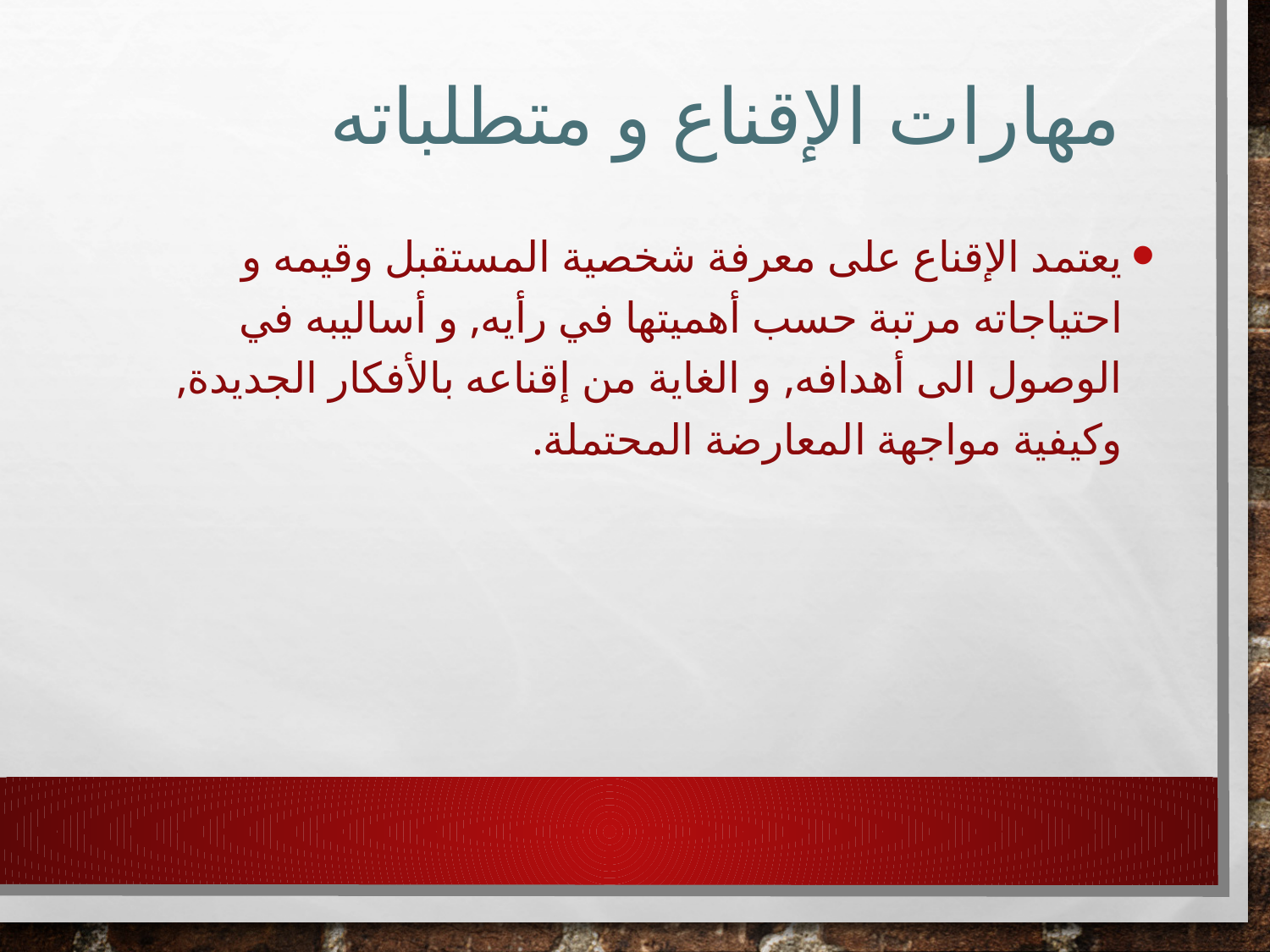

# مهارات الإقناع و متطلباته
يعتمد الإقناع على معرفة شخصية المستقبل وقيمه و احتياجاته مرتبة حسب أهميتها في رأيه, و أساليبه في الوصول الى أهدافه, و الغاية من إقناعه بالأفكار الجديدة, وكيفية مواجهة المعارضة المحتملة.